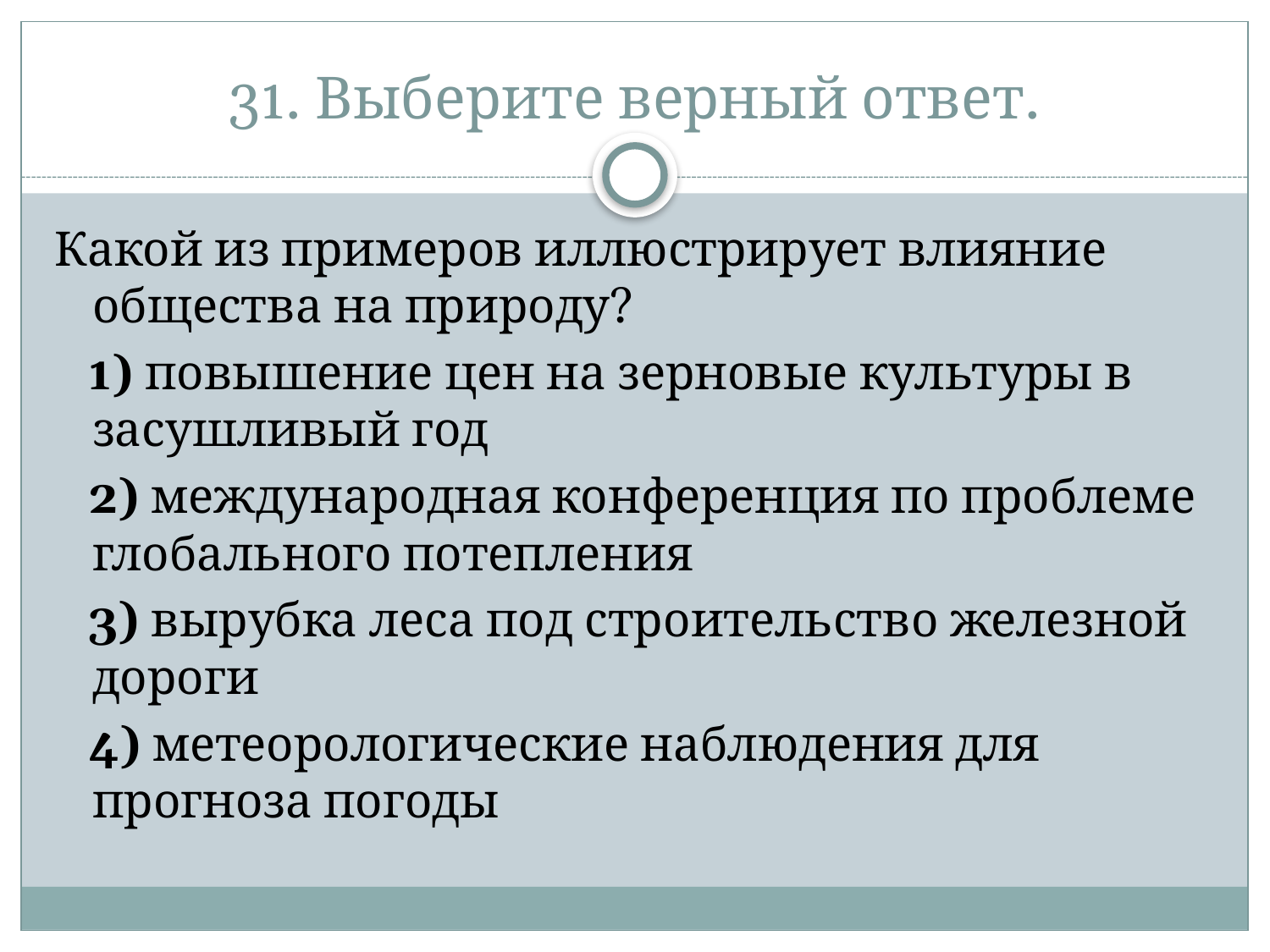

# 31. Выберите верный ответ.
Какой из примеров иллюстрирует влияние общества на природу?
   1) повышение цен на зерновые культуры в засушливый год
   2) международная конференция по проблеме глобального потепления
   3) вырубка леса под строительство железной дороги
   4) метеорологические наблюдения для прогноза погоды